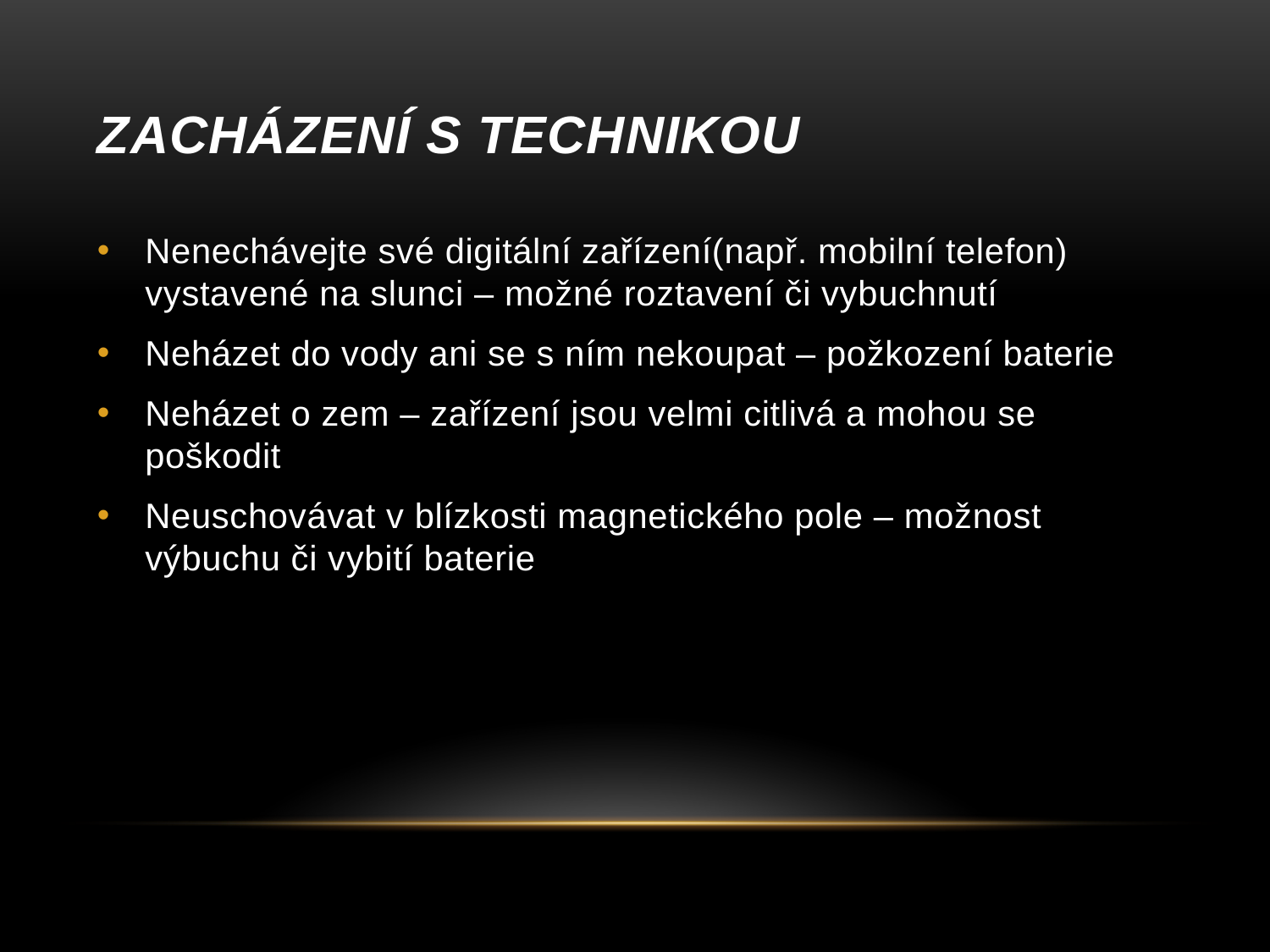

# Zacházení s technikou
Nenechávejte své digitální zařízení(např. mobilní telefon) vystavené na slunci – možné roztavení či vybuchnutí
Neházet do vody ani se s ním nekoupat – požkození baterie
Neházet o zem – zařízení jsou velmi citlivá a mohou se poškodit
Neuschovávat v blízkosti magnetického pole – možnost výbuchu či vybití baterie